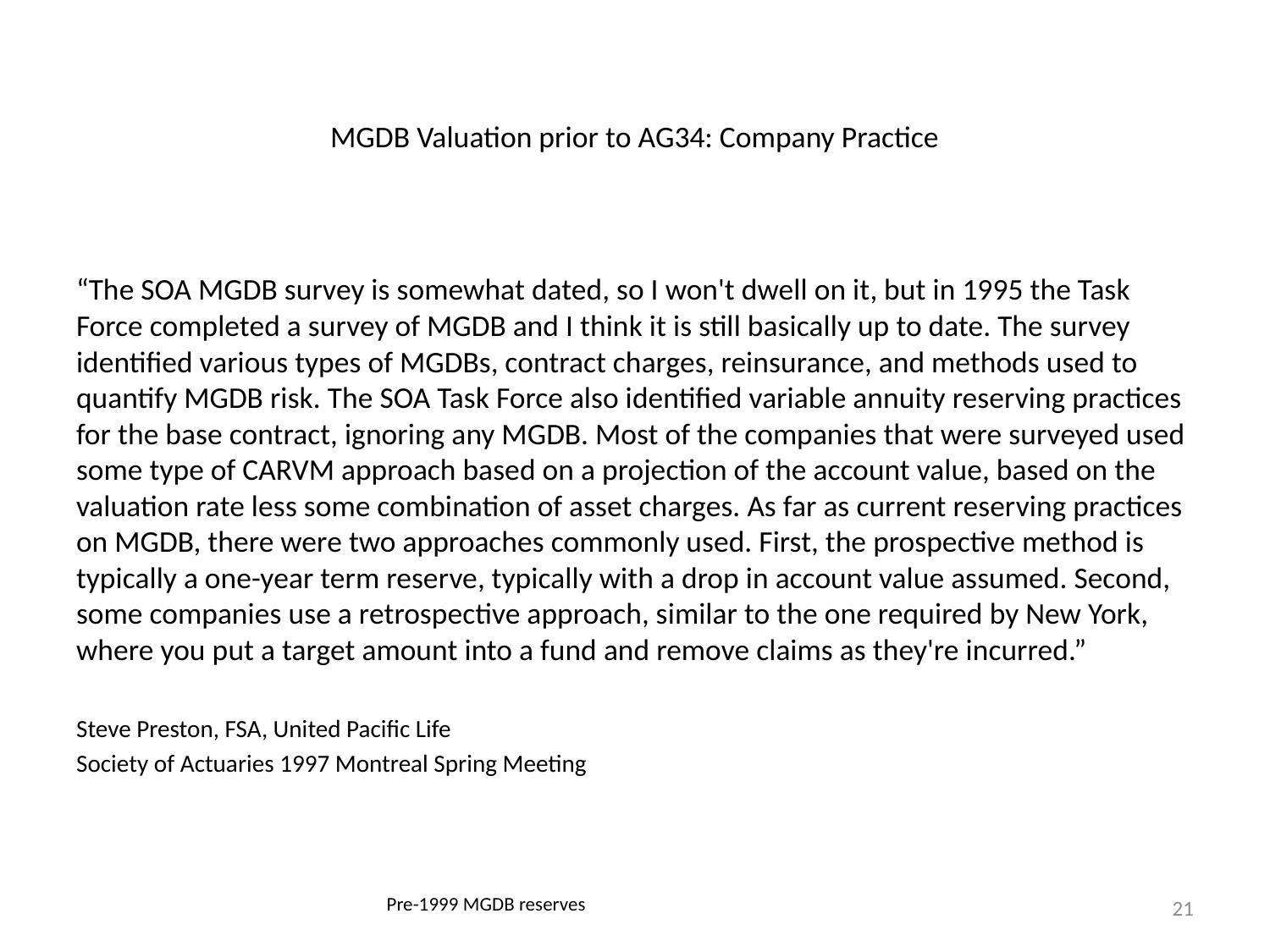

# MGDB Valuation prior to AG34: Company Practice

“The SOA MGDB survey is somewhat dated, so I won't dwell on it, but in 1995 the Task Force completed a survey of MGDB and I think it is still basically up to date. The survey identified various types of MGDBs, contract charges, reinsurance, and methods used to quantify MGDB risk. The SOA Task Force also identified variable annuity reserving practices for the base contract, ignoring any MGDB. Most of the companies that were surveyed used some type of CARVM approach based on a projection of the account value, based on the valuation rate less some combination of asset charges. As far as current reserving practices on MGDB, there were two approaches commonly used. First, the prospective method is typically a one-year term reserve, typically with a drop in account value assumed. Second, some companies use a retrospective approach, similar to the one required by New York, where you put a target amount into a fund and remove claims as they're incurred.”

Steve Preston, FSA, United Pacific Life
Society of Actuaries 1997 Montreal Spring Meeting
21
Pre-1999 MGDB reserves